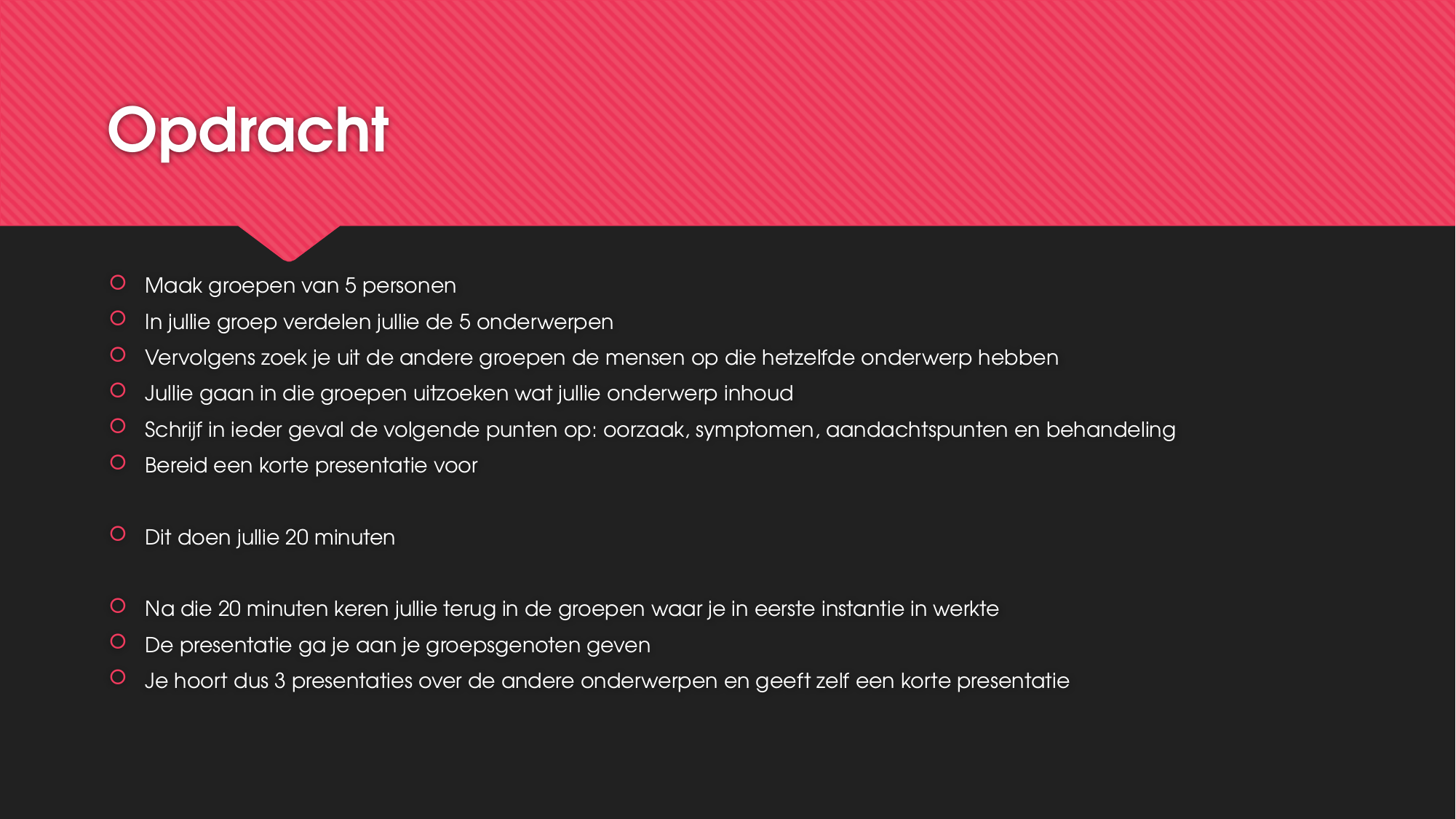

# Opdracht
Maak groepen van 5 personen
In jullie groep verdelen jullie de 5 onderwerpen
Vervolgens zoek je uit de andere groepen de mensen op die hetzelfde onderwerp hebben
Jullie gaan in die groepen uitzoeken wat jullie onderwerp inhoud
Schrijf in ieder geval de volgende punten op: oorzaak, symptomen, aandachtspunten en behandeling
Bereid een korte presentatie voor

Dit doen jullie 20 minuten

Na die 20 minuten keren jullie terug in de groepen waar je in eerste instantie in werkte
De presentatie ga je aan je groepsgenoten geven
Je hoort dus 3 presentaties over de andere onderwerpen en geeft zelf een korte presentatie